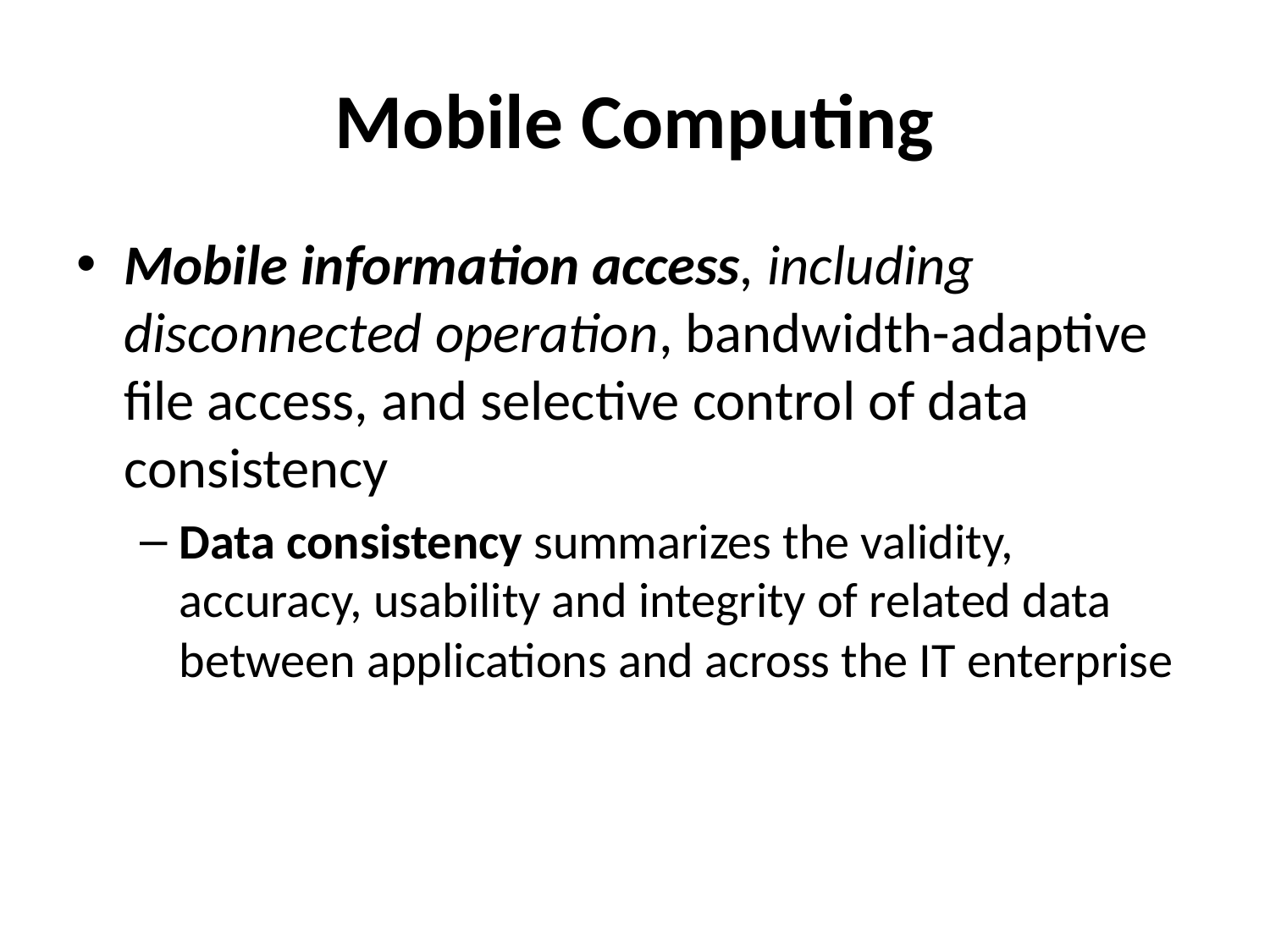

# Mobile Computing
Mobile information access, including disconnected operation, bandwidth-adaptive file access, and selective control of data consistency
Data consistency summarizes the validity, accuracy, usability and integrity of related data between applications and across the IT enterprise